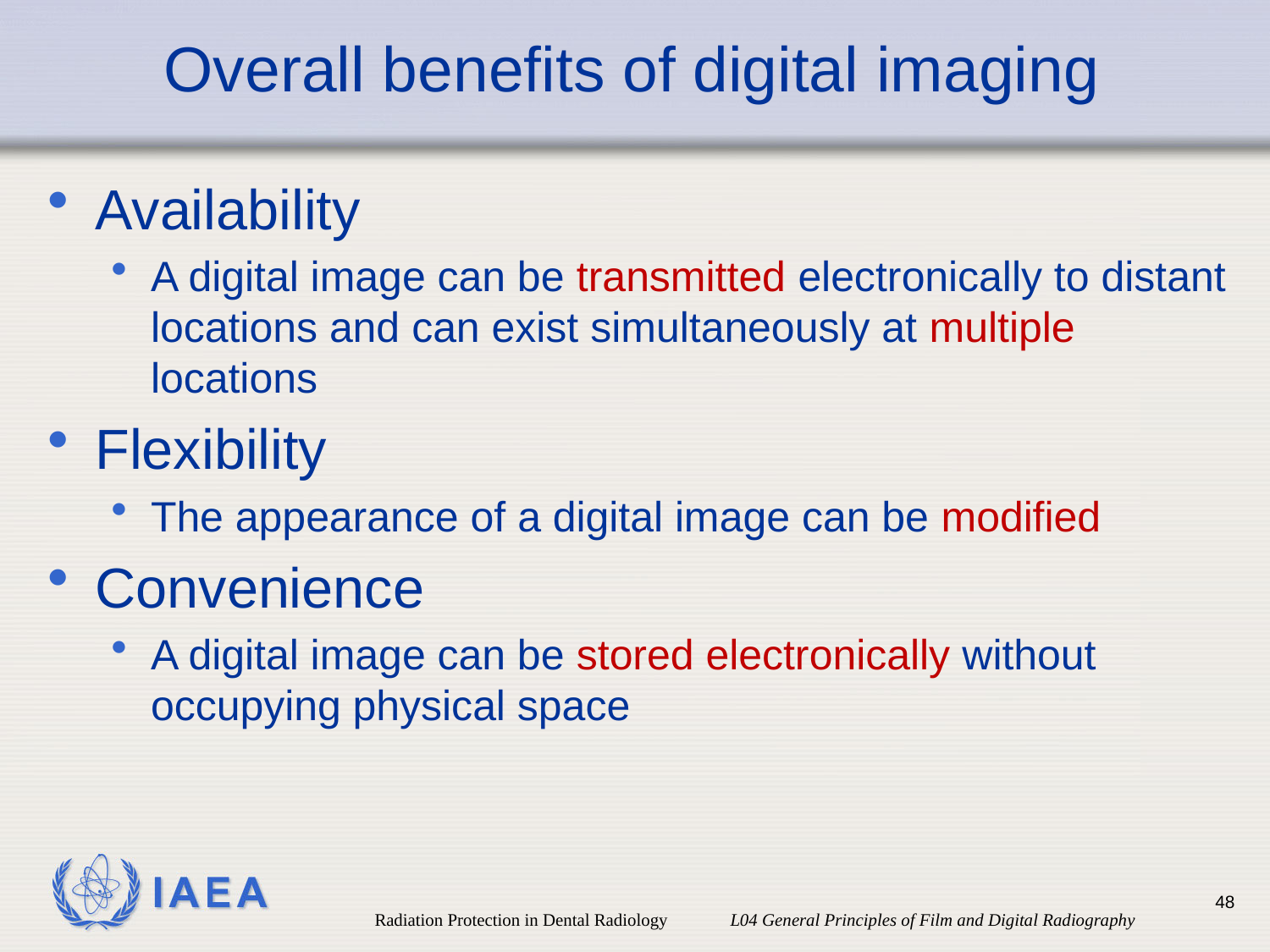

# Overall benefits of digital imaging
Availability
A digital image can be transmitted electronically to distant locations and can exist simultaneously at multiple locations
Flexibility
The appearance of a digital image can be modified
Convenience
A digital image can be stored electronically without occupying physical space
48
Radiation Protection in Dental Radiology              L04 General Principles of Film and Digital Radiography